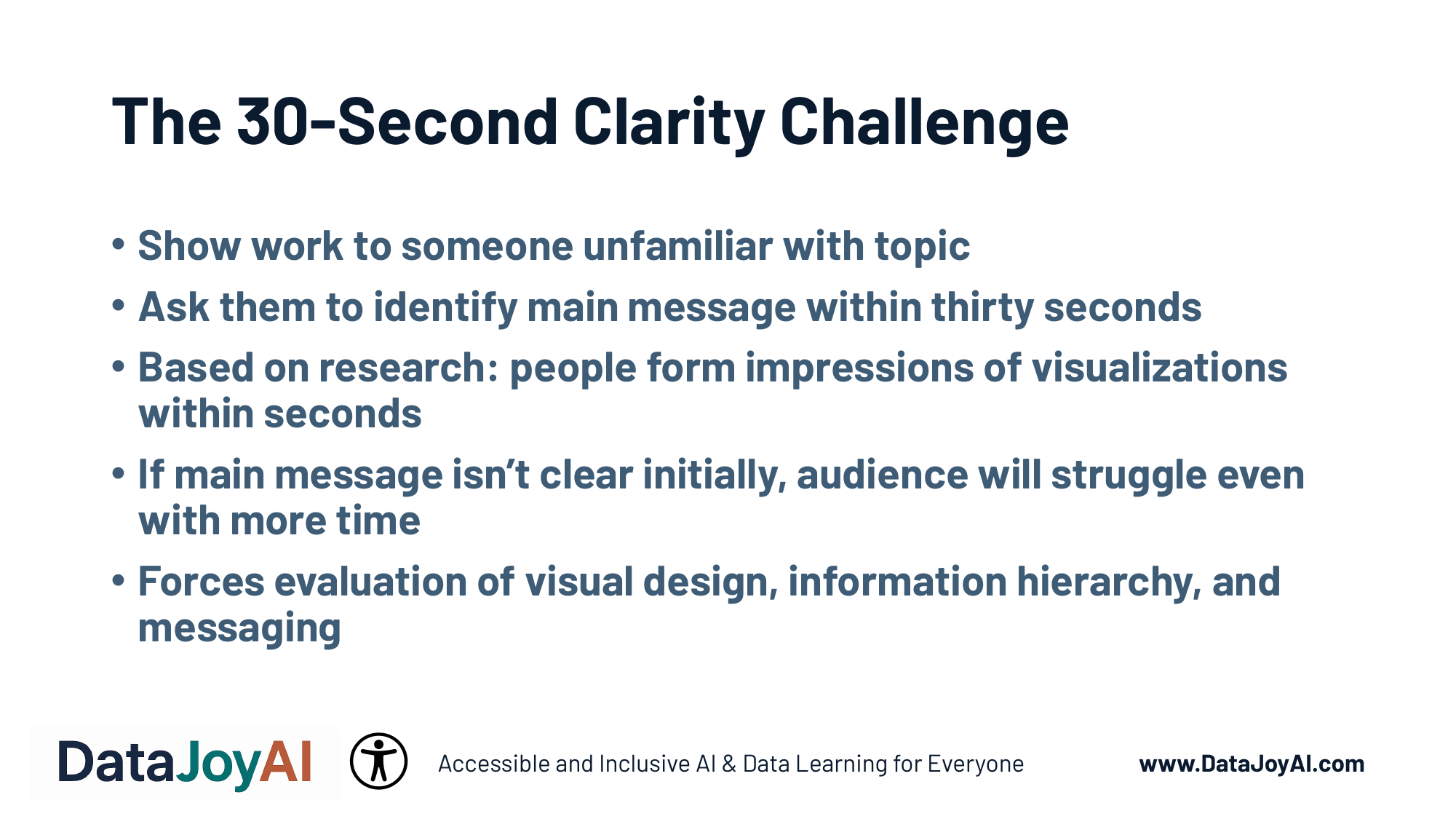

# The 30-Second Clarity Challenge
Show work to someone unfamiliar with topic
Ask them to identify main message within thirty seconds
Based on research: people form impressions of visualizations within seconds
If main message isn’t clear initially, audience will struggle even with more time
Forces evaluation of visual design, information hierarchy, and messaging